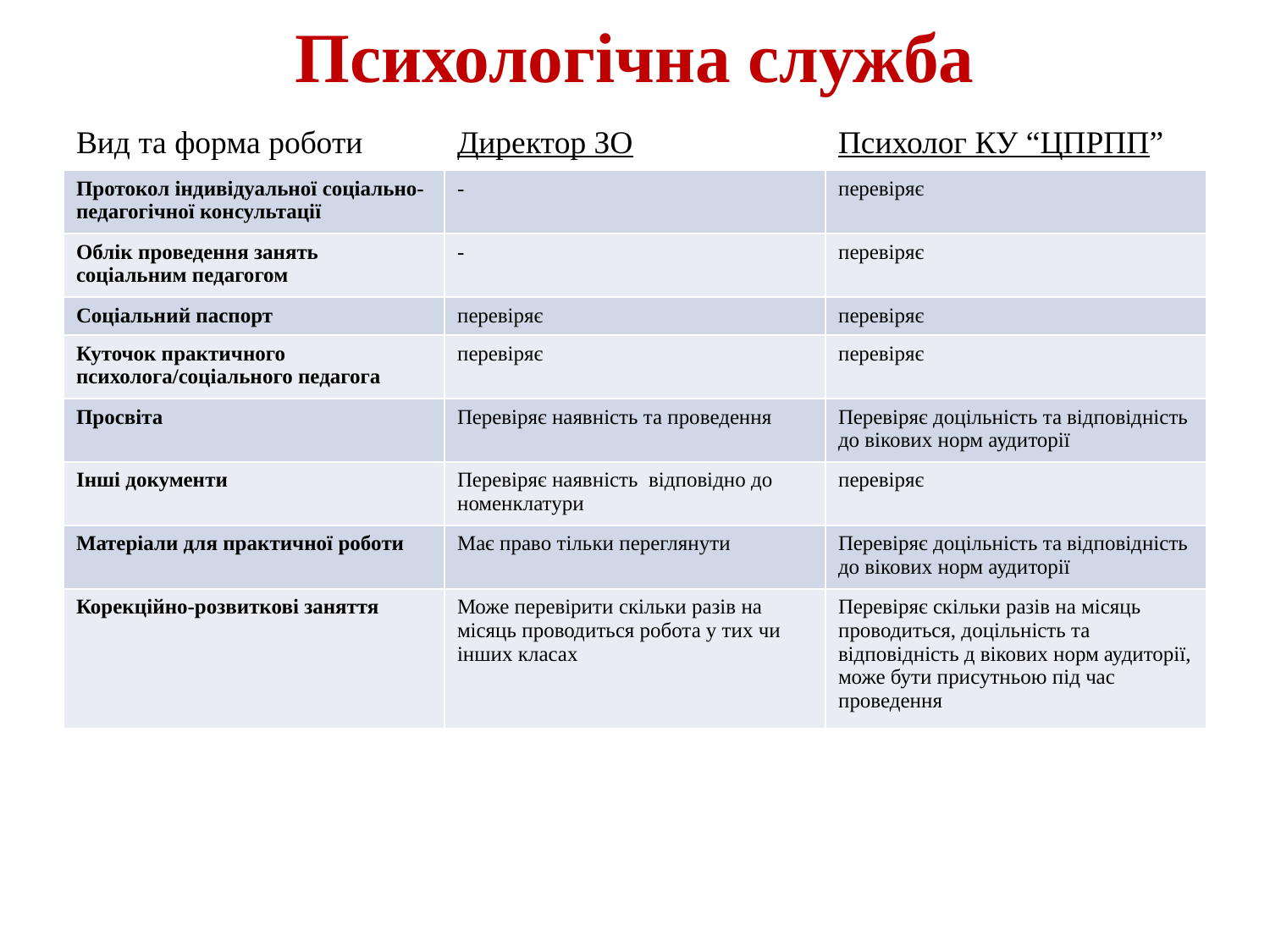

# Психологічна служба
| Вид та форма роботи | Директор ЗО | Психолог КУ “ЦПРПП” |
| --- | --- | --- |
| Протокол індивідуальної соціально-педагогічної консультації | - | перевіряє |
| Облік проведення занять соціальним педагогом | - | перевіряє |
| Соціальний паспорт | перевіряє | перевіряє |
| Куточок практичного психолога/соціального педагога | перевіряє | перевіряє |
| Просвіта | Перевіряє наявність та проведення | Перевіряє доцільність та відповідність до вікових норм аудиторії |
| Інші документи | Перевіряє наявність відповідно до номенклатури | перевіряє |
| Матеріали для практичної роботи | Має право тільки переглянути | Перевіряє доцільність та відповідність до вікових норм аудиторії |
| Корекційно-розвиткові заняття | Може перевірити скільки разів на місяць проводиться робота у тих чи інших класах | Перевіряє скільки разів на місяць проводиться, доцільність та відповідність д вікових норм аудиторії, може бути присутньою під час проведення |